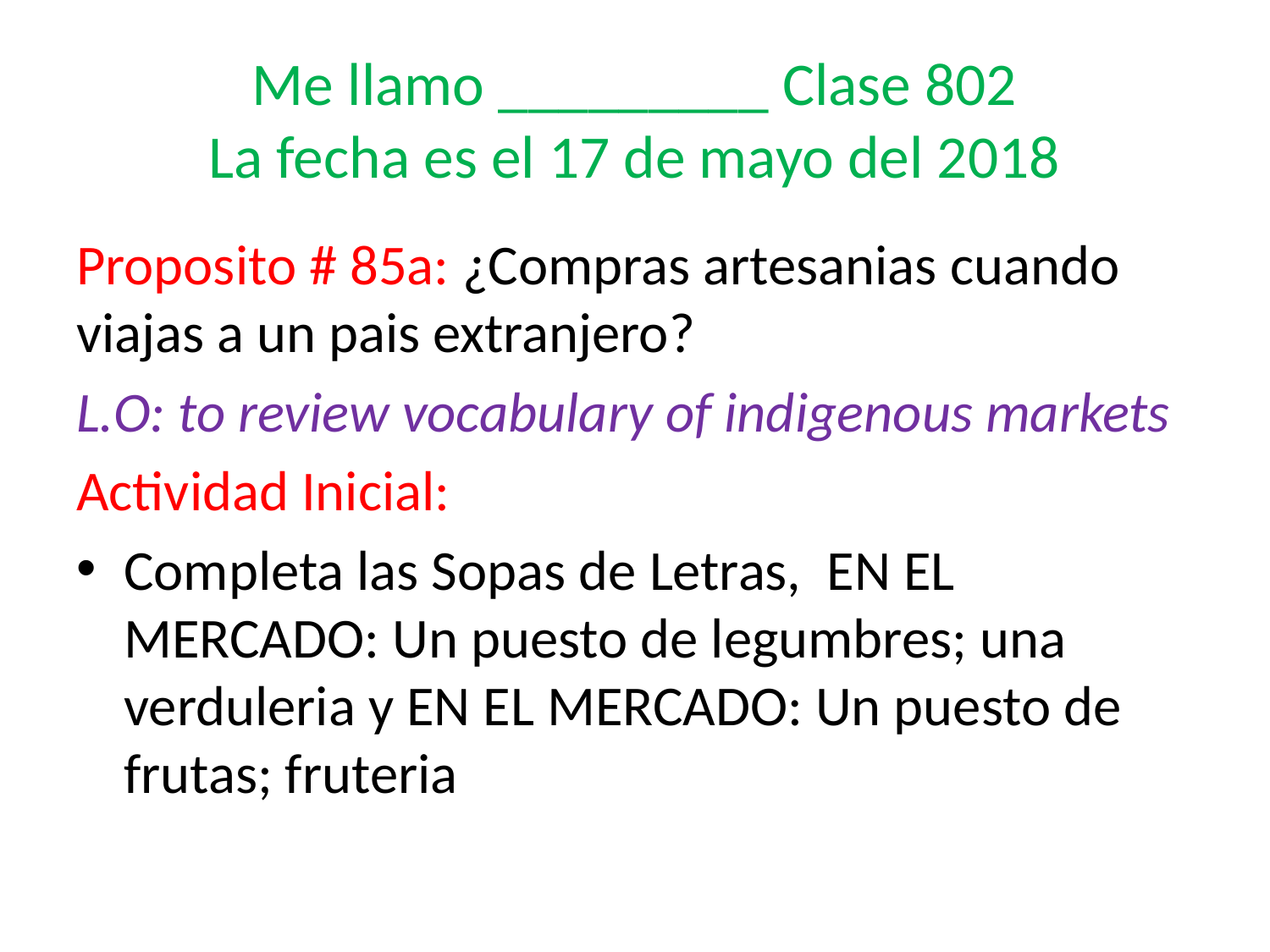

# Me llamo _________ Clase 802 La fecha es el 17 de mayo del 2018
Proposito # 85a: ¿Compras artesanias cuando viajas a un pais extranjero?
L.O: to review vocabulary of indigenous markets
Actividad Inicial:
Completa las Sopas de Letras,  EN EL MERCADO: Un puesto de legumbres; una verduleria y EN EL MERCADO: Un puesto de frutas; fruteria